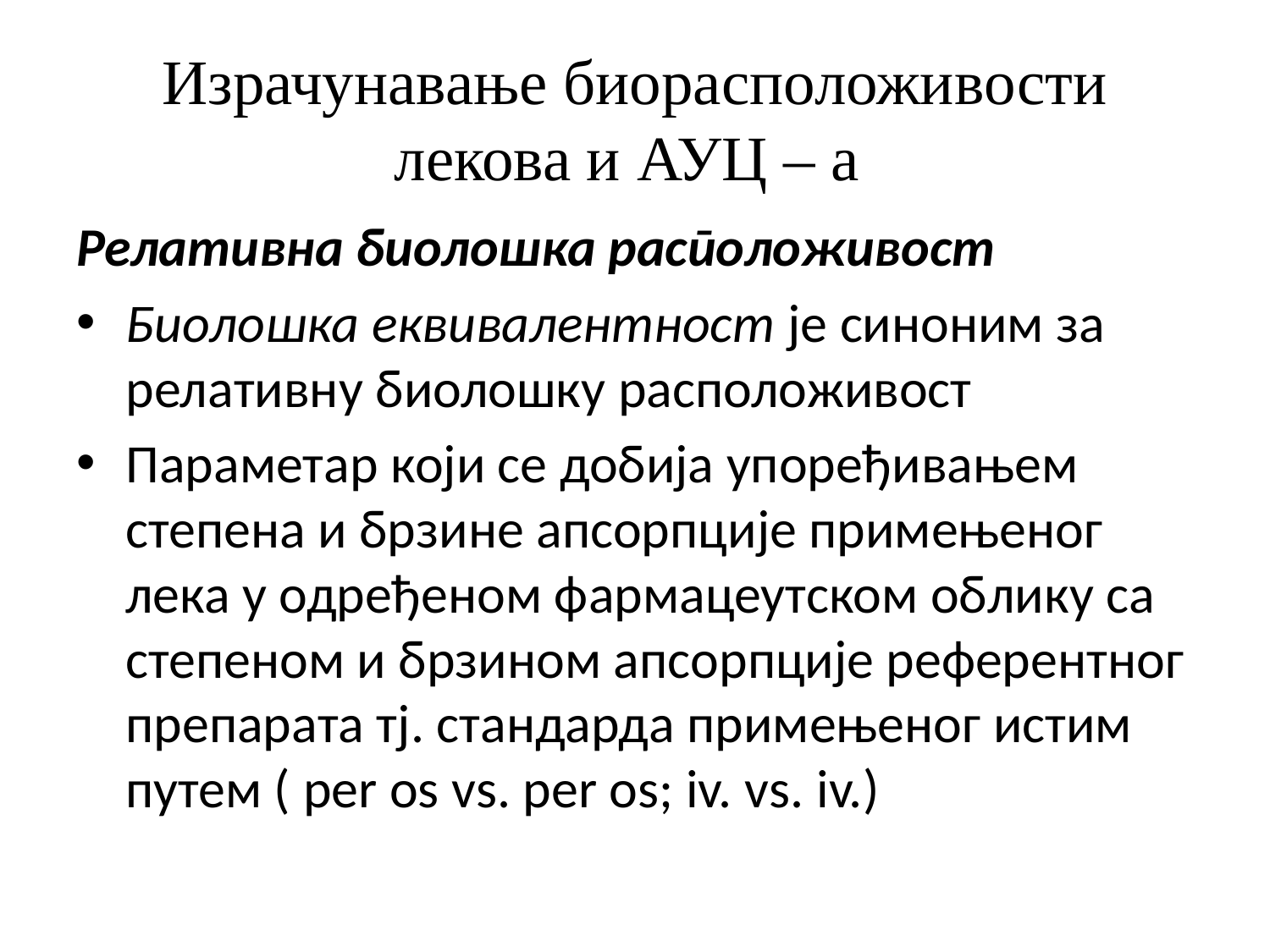

# Израчунавање биорасположивости лекова и АУЦ – а
Релативна биолошка расположивост
Биолошка еквивалентност је синоним за релативну биолошку расположивост
Параметар који се добија упоређивањем степена и брзине апсорпције примењеног лека у одређеном фармацеутском облику са степеном и брзином апсорпције референтног препарата тј. стандарда примењеног истим путем ( per os vs. per os; iv. vs. iv.)